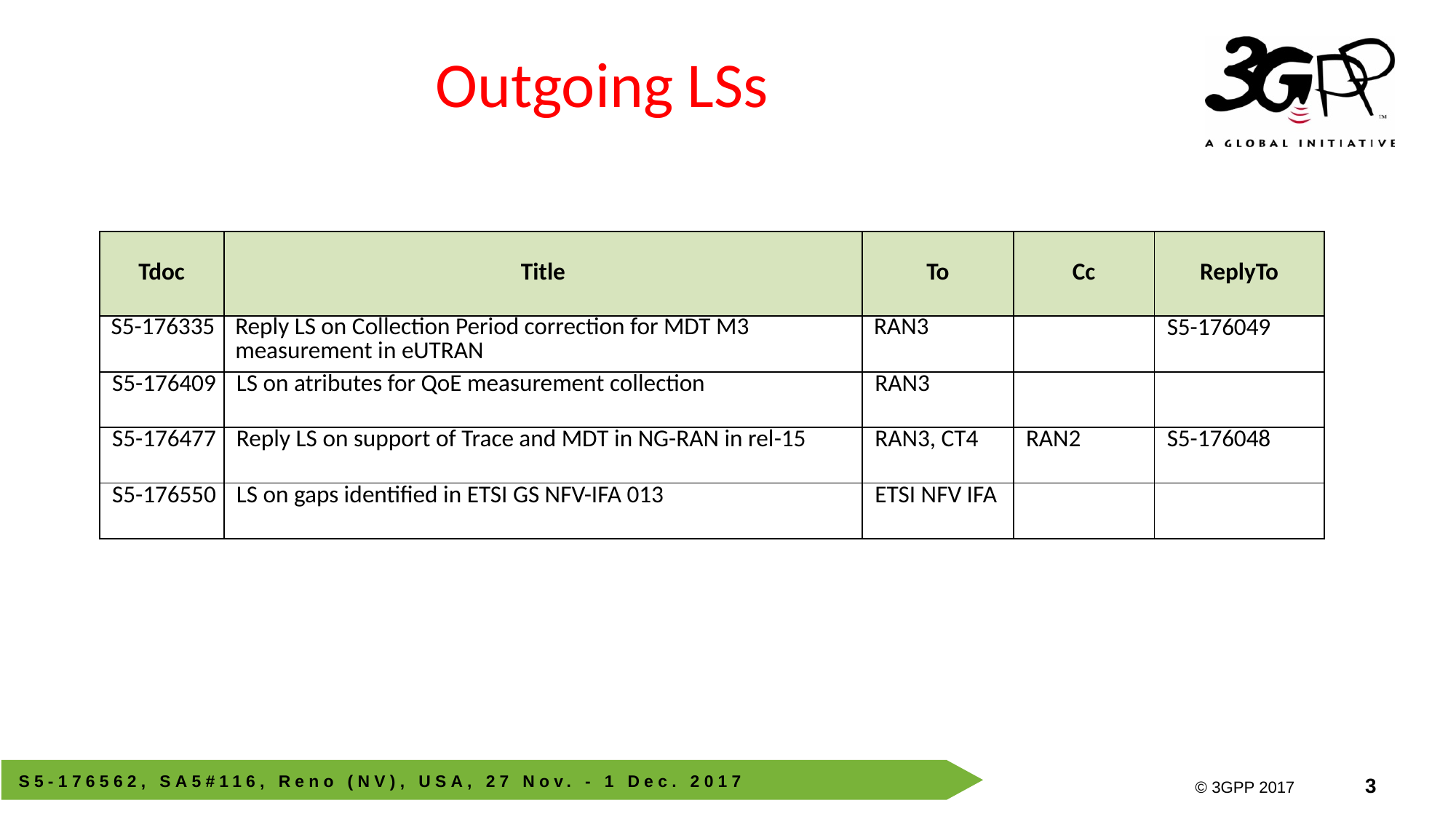

# Outgoing LSs
| Tdoc | Title | To | Cc | ReplyTo |
| --- | --- | --- | --- | --- |
| S5-176335 | Reply LS on Collection Period correction for MDT M3 measurement in eUTRAN | RAN3 |  | S5-176049 |
| S5-176409 | LS on atributes for QoE measurement collection | RAN3 |  |  |
| S5-176477 | Reply LS on support of Trace and MDT in NG-RAN in rel-15 | RAN3, CT4 | RAN2 | S5-176048 |
| S5-176550 | LS on gaps identified in ETSI GS NFV-IFA 013 | ETSI NFV IFA |  |  |